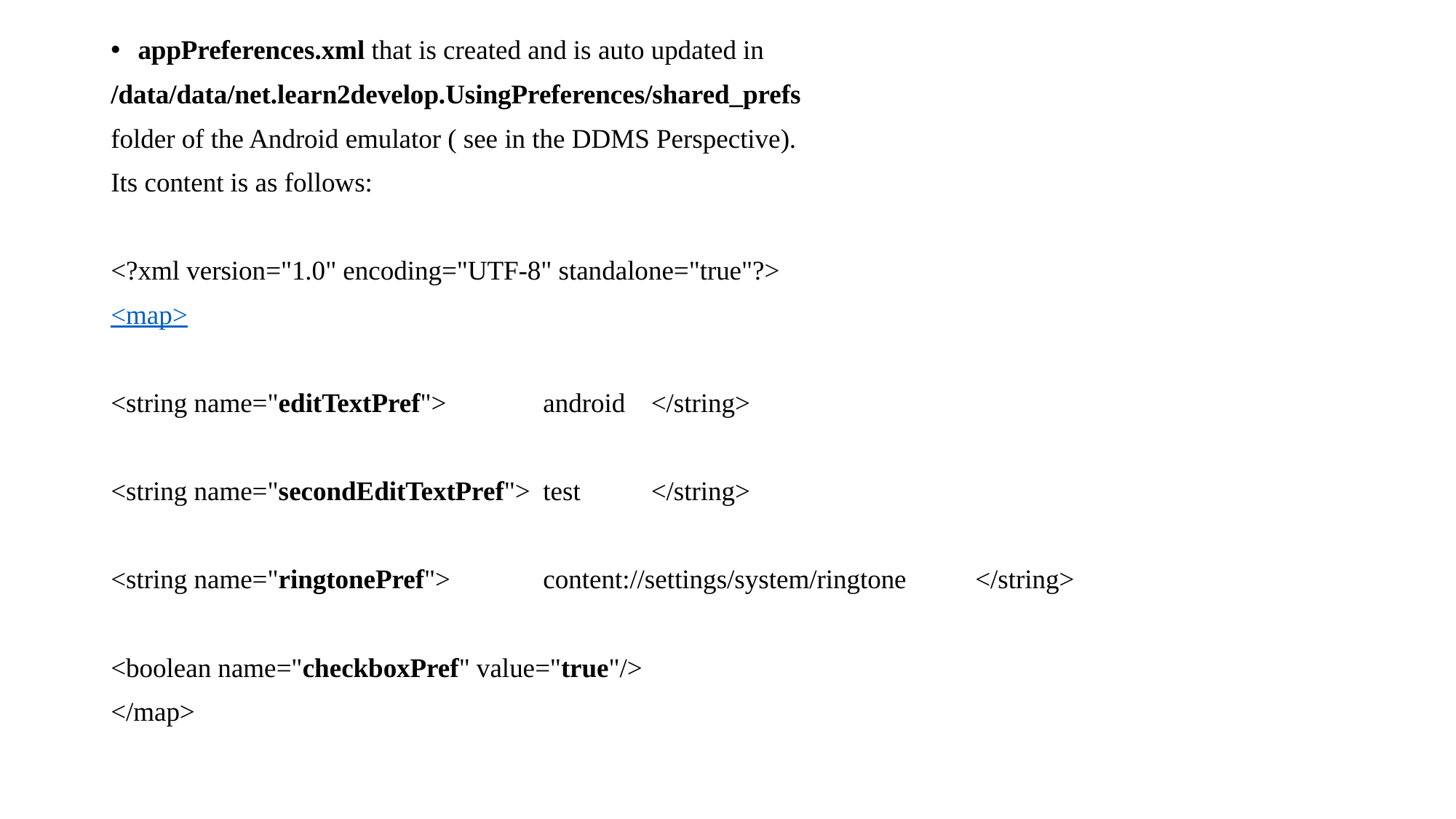

appPreferences.xml that is created and is auto updated in
/data/data/net.learn2develop.UsingPreferences/shared_prefs
folder of the Android emulator ( see in the DDMS Perspective).
Its content is as follows:

<?xml version="1.0" encoding="UTF-8" standalone="true"?>
<map>

<string name="editTextPref">	android	</string>

<string name="secondEditTextPref">	test	</string>

<string name="ringtonePref"> 	content://settings/system/ringtone	</string>

<boolean name="checkboxPref" value="true"/>
</map>